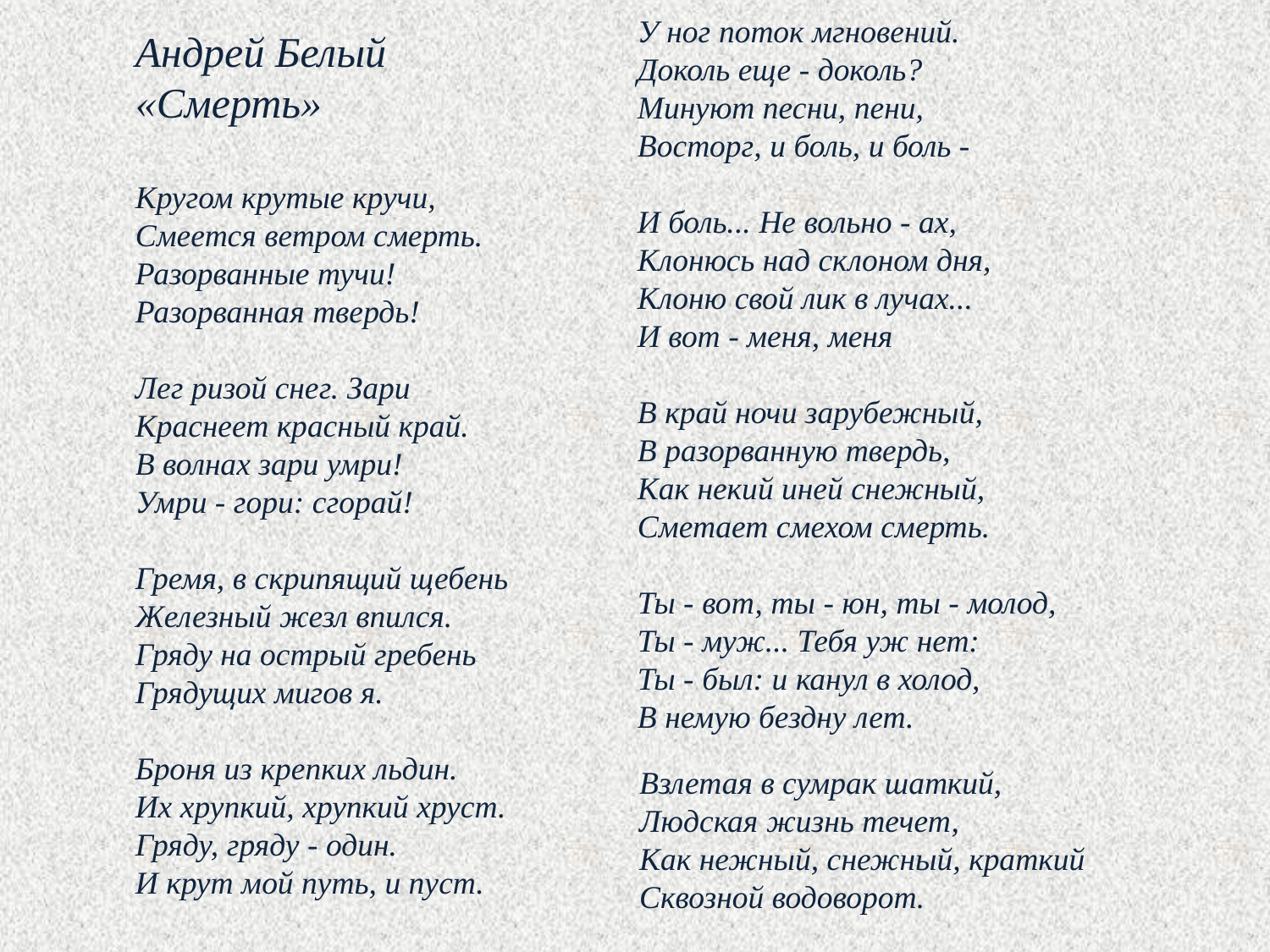

У ног поток мгновений.
Доколь еще - доколь?
Минуют песни, пени,
Восторг, и боль, и боль -
И боль... Не вольно - ах,
Клонюсь над склоном дня,
Клоню свой лик в лучах...
И вот - меня, меня
В край ночи зарубежный,
В разорванную твердь,
Как некий иней снежный,
Сметает смехом смерть.
Ты - вот, ты - юн, ты - молод,
Ты - муж... Тебя уж нет:
Ты - был: и канул в холод,
В немую бездну лет.
Андрей Белый
«Смерть»
Кругом крутые кручи,
Смеется ветром смерть.
Разорванные тучи!
Разорванная твердь!
Лег ризой снег. Зари
Краснеет красный край.
В волнах зари умри!
Умри - гори: сгорай!
Гремя, в скрипящий щебень
Железный жезл впился.
Гряду на острый гребень
Грядущих мигов я.
Броня из крепких льдин.
Их хрупкий, хрупкий хруст.
Гряду, гряду - один.
И крут мой путь, и пуст.

Взлетая в сумрак шаткий,
Людская жизнь течет,
Как нежный, снежный, краткий
Сквозной водоворот.